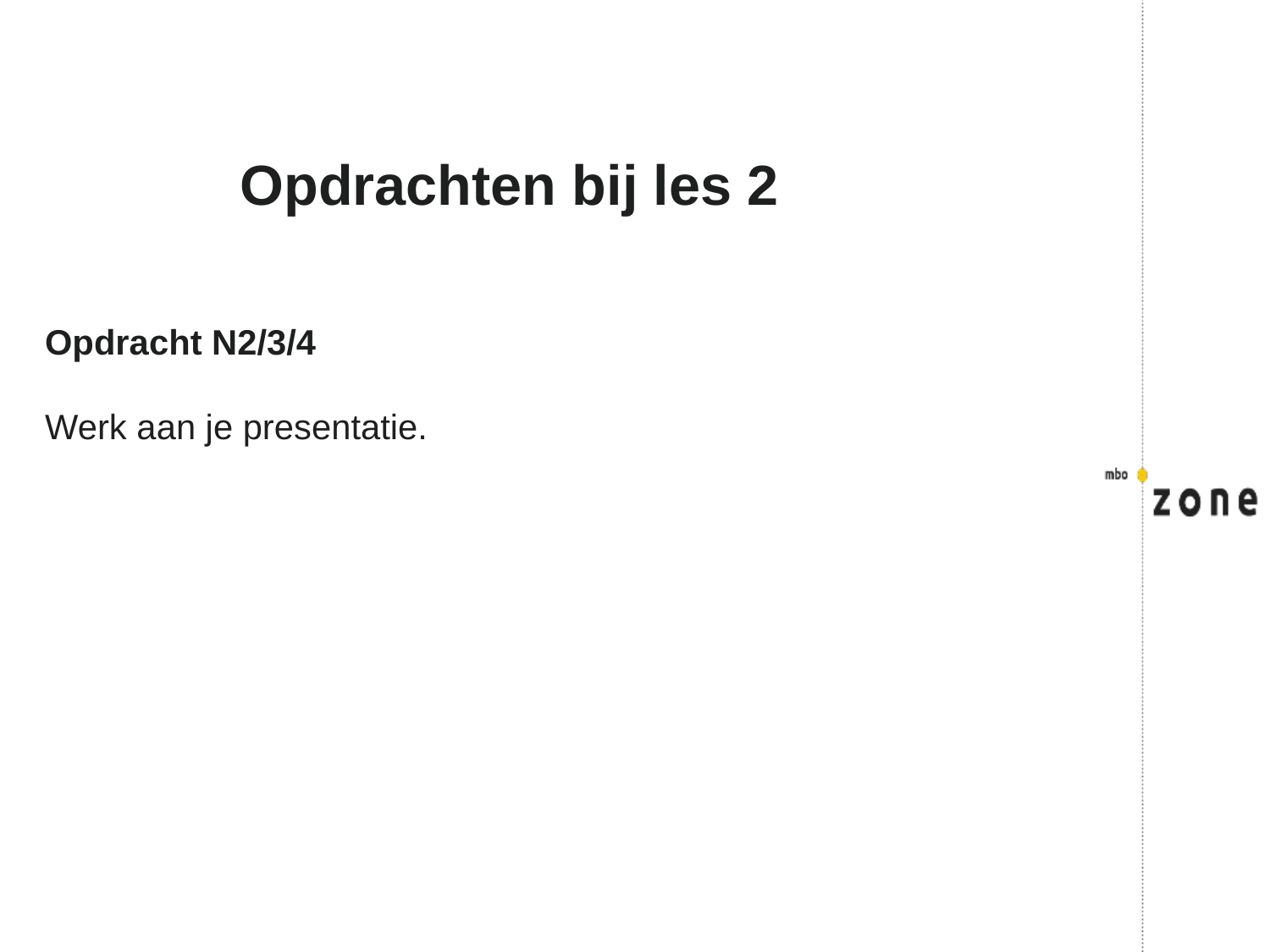

# Opdrachten bij les 2
Opdracht N2/3/4

Werk aan je presentatie.